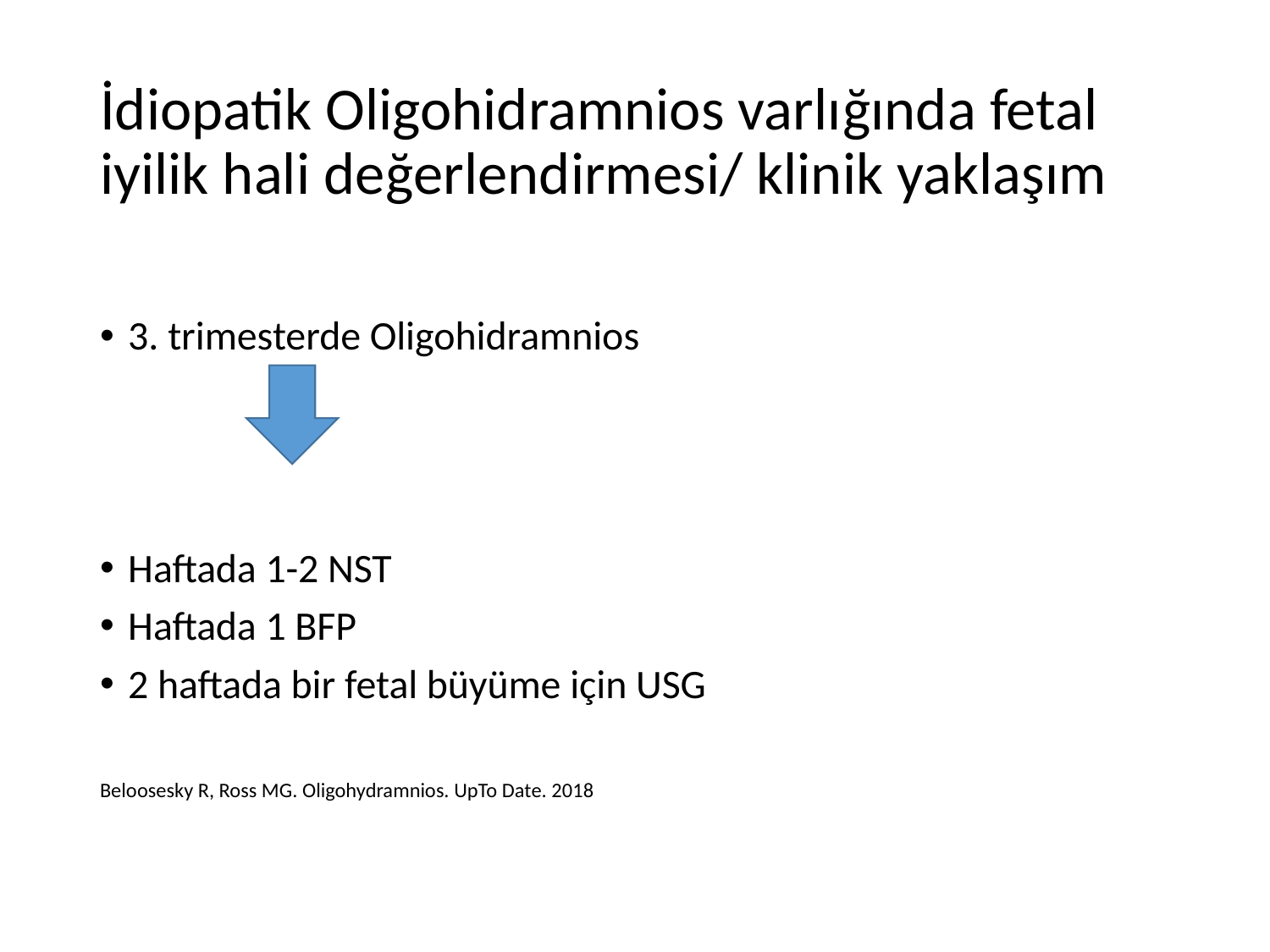

# İdiopatik Oligohidramnios varlığında fetal iyilik hali değerlendirmesi/ klinik yaklaşım
3. trimesterde Oligohidramnios

Haftada 1-2 NST
Haftada 1 BFP
2 haftada bir fetal büyüme için USG

Beloosesky R, Ross MG. Oligohydramnios. UpTo Date. 2018